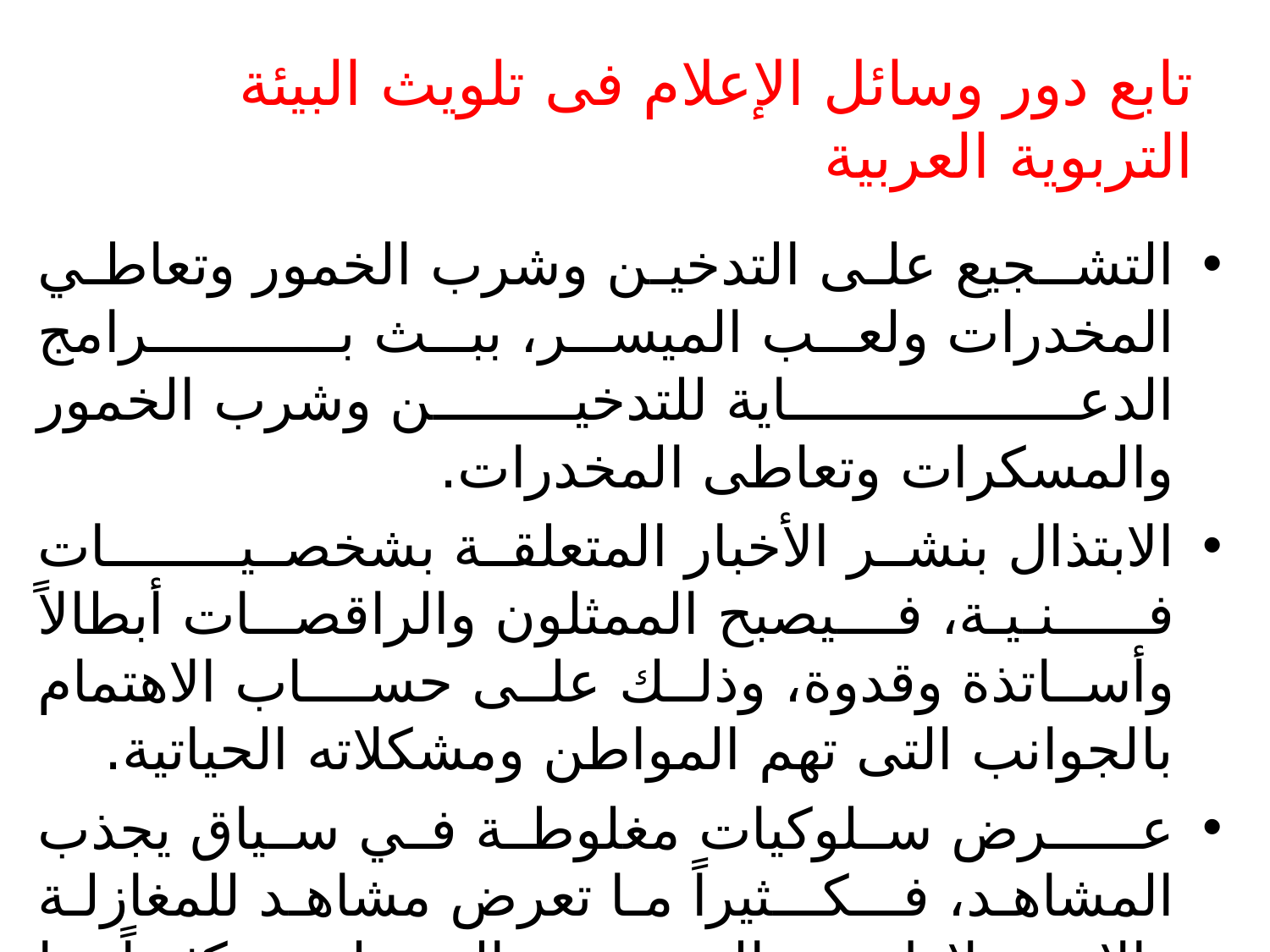

# تابع دور وسائل الإعلام فى تلويث البيئة التربوية العربية
التشـجيع على التدخين وشرب الخمور وتعاطي المخدرات ولعب الميسر، ببث بـــــــــرامج الدعـــــــــاية للتدخين وشرب الخمور والمسكرات وتعاطى المخدرات.
الابتذال بنشر الأخبار المتعلقة بشخصيــــــــات فـــنـيـة، فـيصبح الممثلون والراقصات أبطالاً وأساتذة وقدوة، وذلك على حســاب الاهتمام بالجوانب التى تهم المواطن ومشكلاته الحياتية.
عــــرض سلوكيات مغلوطة في سياق يجذب المشاهد، فــكـــثيراً ما تعرض مشاهد للمغازلة والاختـــلاط بين الجنسين والخـــلوة، وكثيراً ما يتم الاستخفاف بالقيم التي يتمسك بها المجتمع.